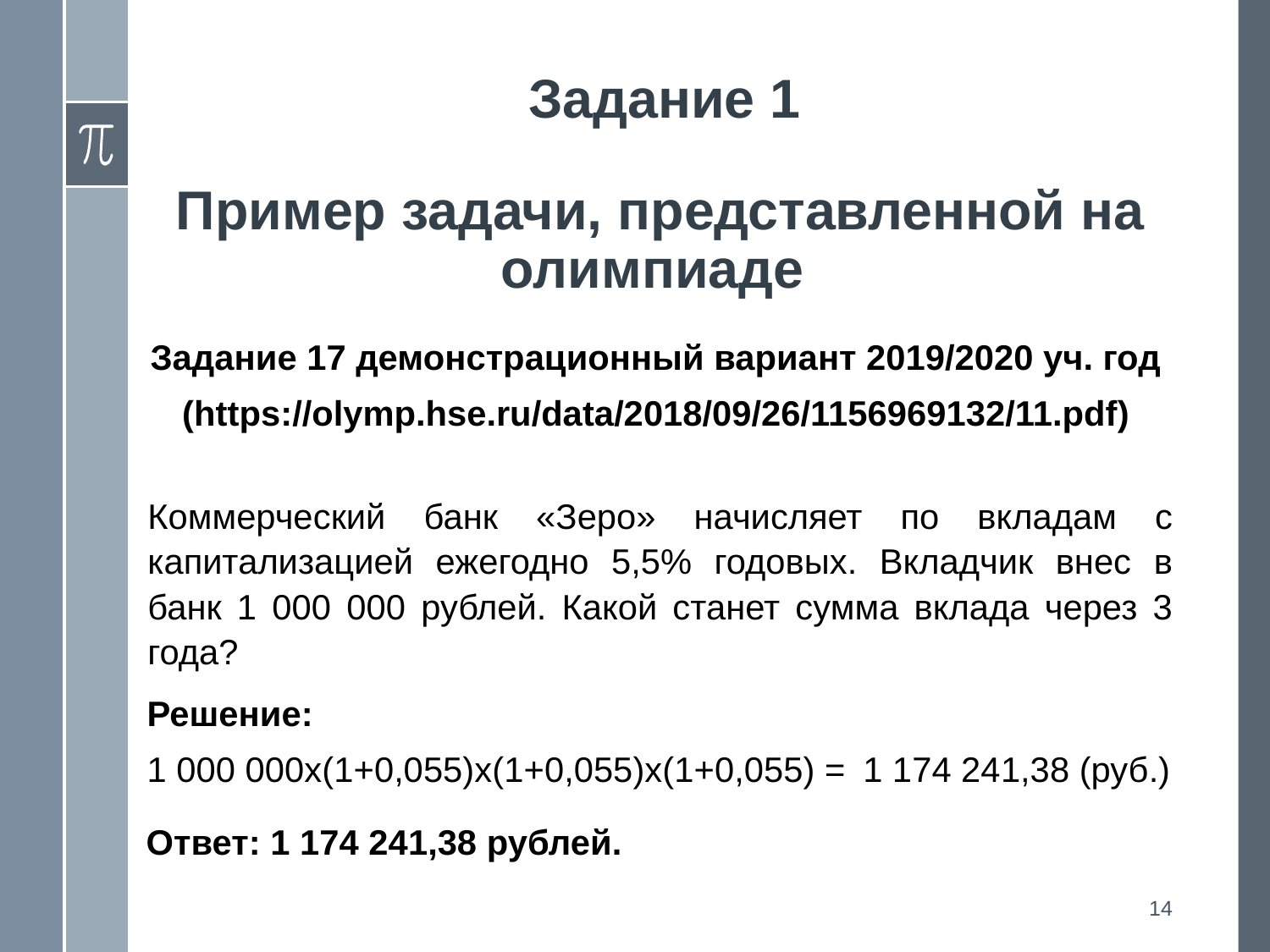

Задание 1
# Пример задачи, представленной на олимпиаде
Задание 17 демонстрационный вариант 2019/2020 уч. год
(https://olymp.hse.ru/data/2018/09/26/1156969132/11.pdf)
Коммерческий банк «Зеро» начисляет по вкладам с капитализацией ежегодно 5,5% годовых. Вкладчик внес в банк 1 000 000 рублей. Какой станет сумма вклада через 3 года?
Решение:
1 000 000х(1+0,055)х(1+0,055)х(1+0,055) =
1 174 241,38 (руб.)
Ответ: 1 174 241,38 рублей.
14